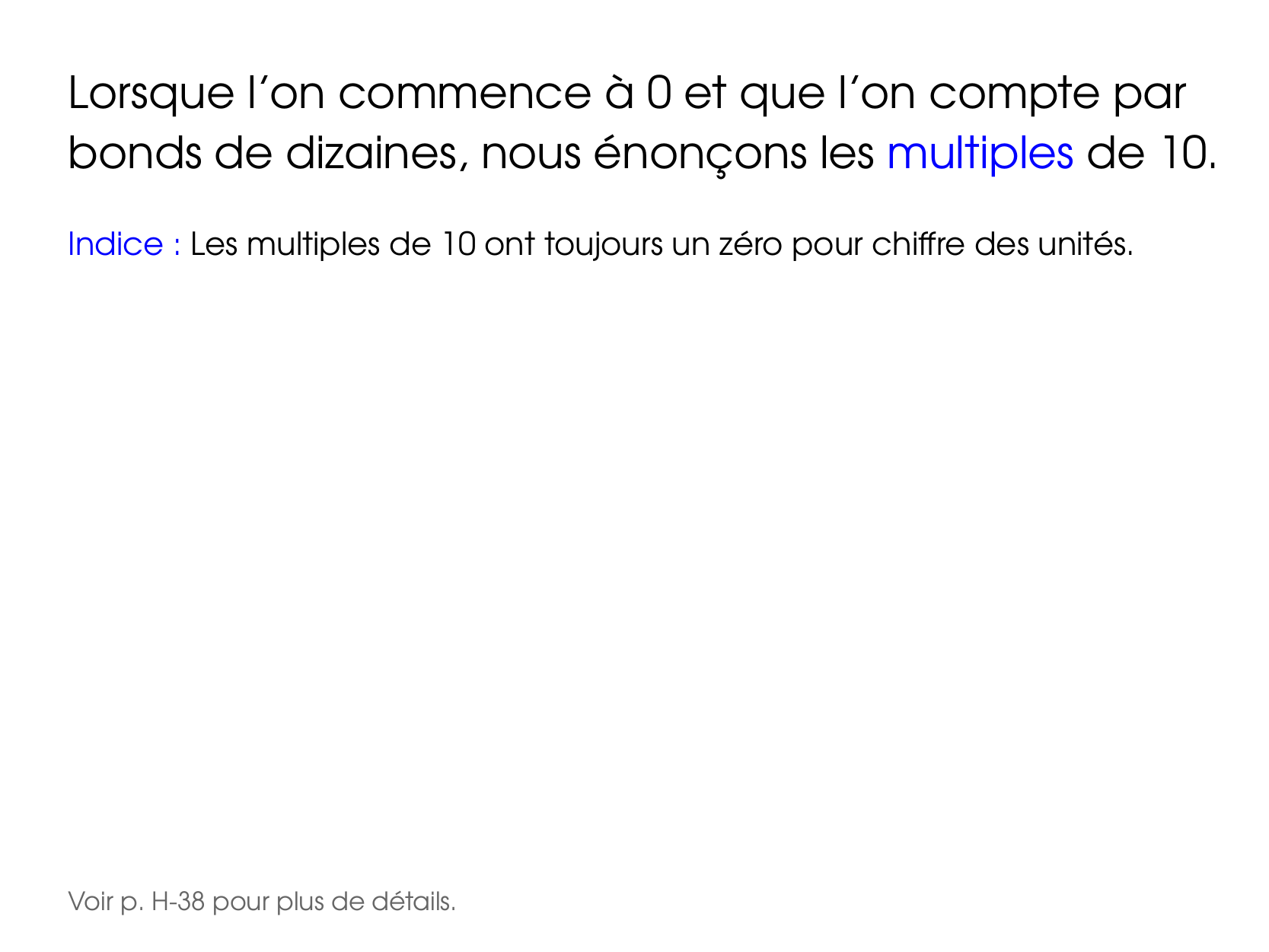

Lorsque l’on commence à 0 et que l’on compte par bonds de dizaines, nous énonçons les multiples de 10.
Indice : Les multiples de 10 ont toujours un zéro pour chiffre des unités.
Voir p. H-38 pour plus de détails.